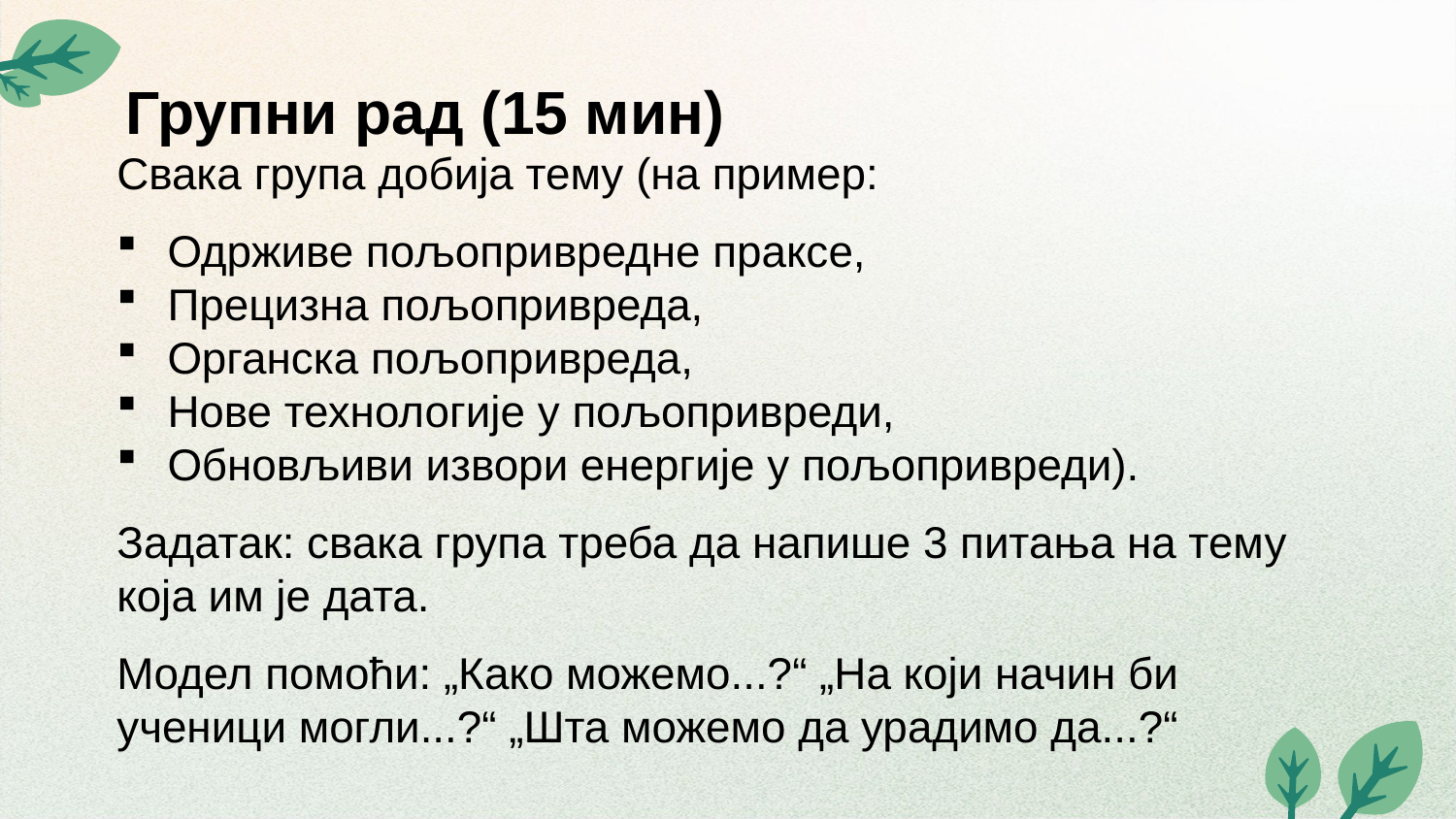

# Групни рад (15 мин)
Свака група добија тему (на пример:

Одрживе пољопривредне праксе,
Прецизна пољопривреда,
Органска пољопривреда,
Нове технологије у пољопривреди,
Обновљиви извори енергије у пољопривреди).

Задатак: свака група треба да напише 3 питања на тему која им је дата.

Модел помоћи: „Како можемо...?“ „На који начин би ученици могли...?“ „Шта можемо да урадимо да...?“